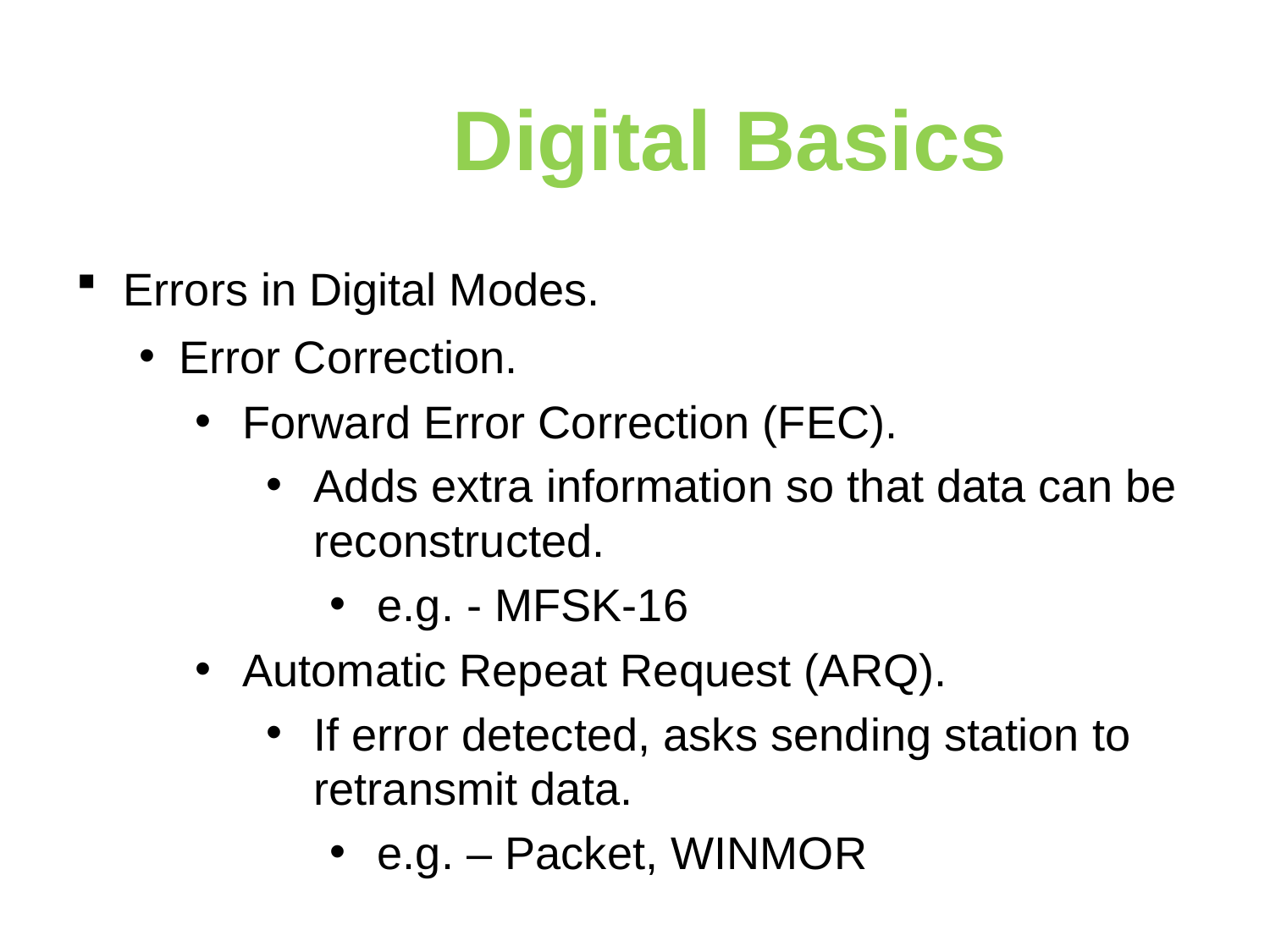

Digital Basics
Errors in Digital Modes.
Error Correction.
Forward Error Correction (FEC).
Adds extra information so that data can be reconstructed.
e.g. - MFSK-16
Automatic Repeat Request (ARQ).
If error detected, asks sending station to retransmit data.
e.g. – Packet, WINMOR